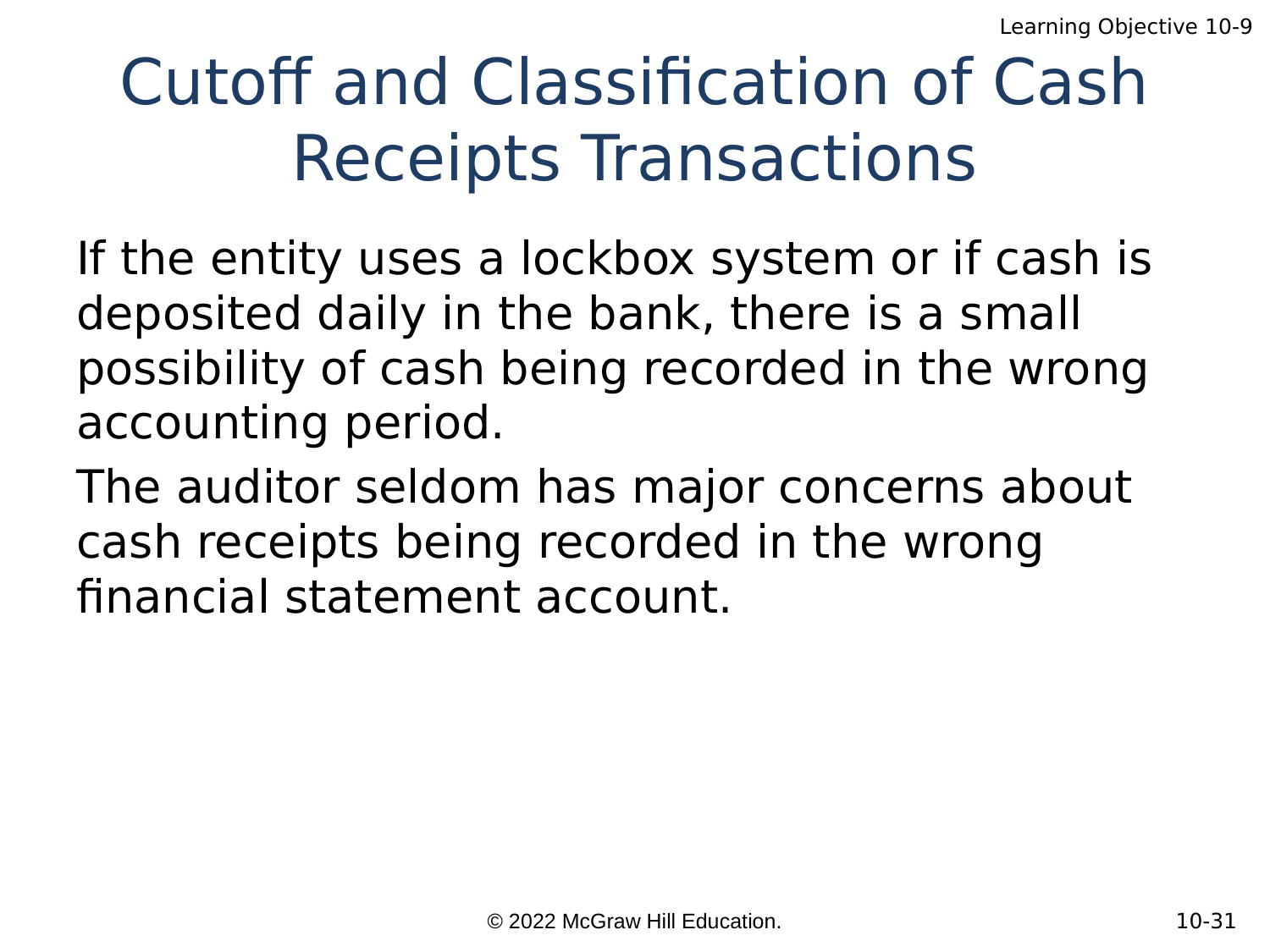

Learning Objective 10-9
# Cutoff and Classification of Cash Receipts Transactions
If the entity uses a lockbox system or if cash is deposited daily in the bank, there is a small possibility of cash being recorded in the wrong accounting period.
The auditor seldom has major concerns about cash receipts being recorded in the wrong financial statement account.